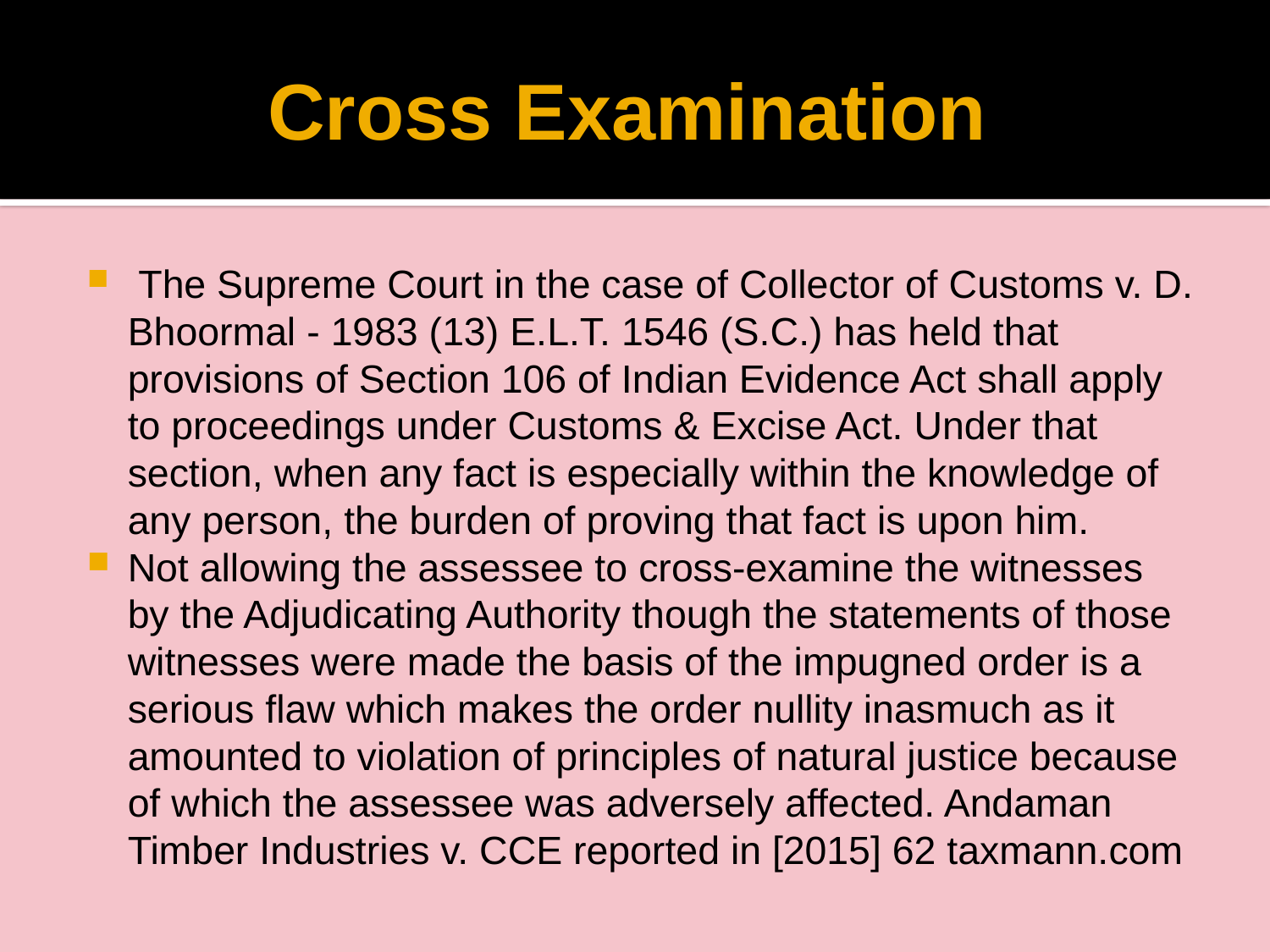

# Cross Examination
 The Supreme Court in the case of Collector of Customs v. D. Bhoormal - 1983 (13) E.L.T. 1546 (S.C.) has held that provisions of Section 106 of Indian Evidence Act shall apply to proceedings under Customs & Excise Act. Under that section, when any fact is especially within the knowledge of any person, the burden of proving that fact is upon him.
Not allowing the assessee to cross-examine the witnesses by the Adjudicating Authority though the statements of those witnesses were made the basis of the impugned order is a serious flaw which makes the order nullity inasmuch as it amounted to violation of principles of natural justice because of which the assessee was adversely affected. Andaman Timber Industries v. CCE reported in [2015] 62 taxmann.com